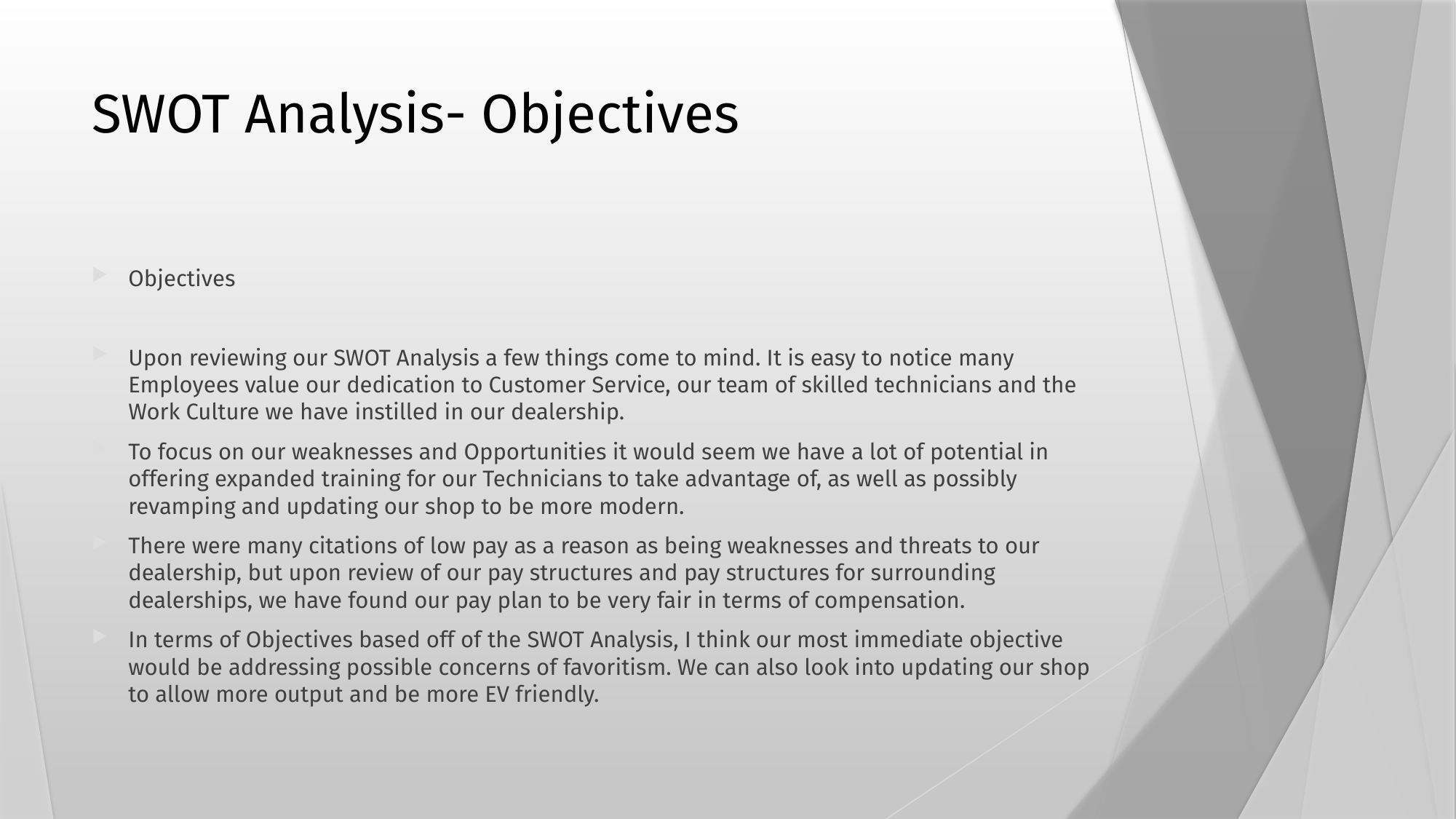

# SWOT Analysis- Objectives
Objectives

Upon reviewing our SWOT Analysis a few things come to mind. It is easy to notice many Employees value our dedication to Customer Service, our team of skilled technicians and the Work Culture we have instilled in our dealership.
To focus on our weaknesses and Opportunities it would seem we have a lot of potential in offering expanded training for our Technicians to take advantage of, as well as possibly revamping and updating our shop to be more modern.
There were many citations of low pay as a reason as being weaknesses and threats to our dealership, but upon review of our pay structures and pay structures for surrounding dealerships, we have found our pay plan to be very fair in terms of compensation.
In terms of Objectives based off of the SWOT Analysis, I think our most immediate objective would be addressing possible concerns of favoritism. We can also look into updating our shop to allow more output and be more EV friendly.